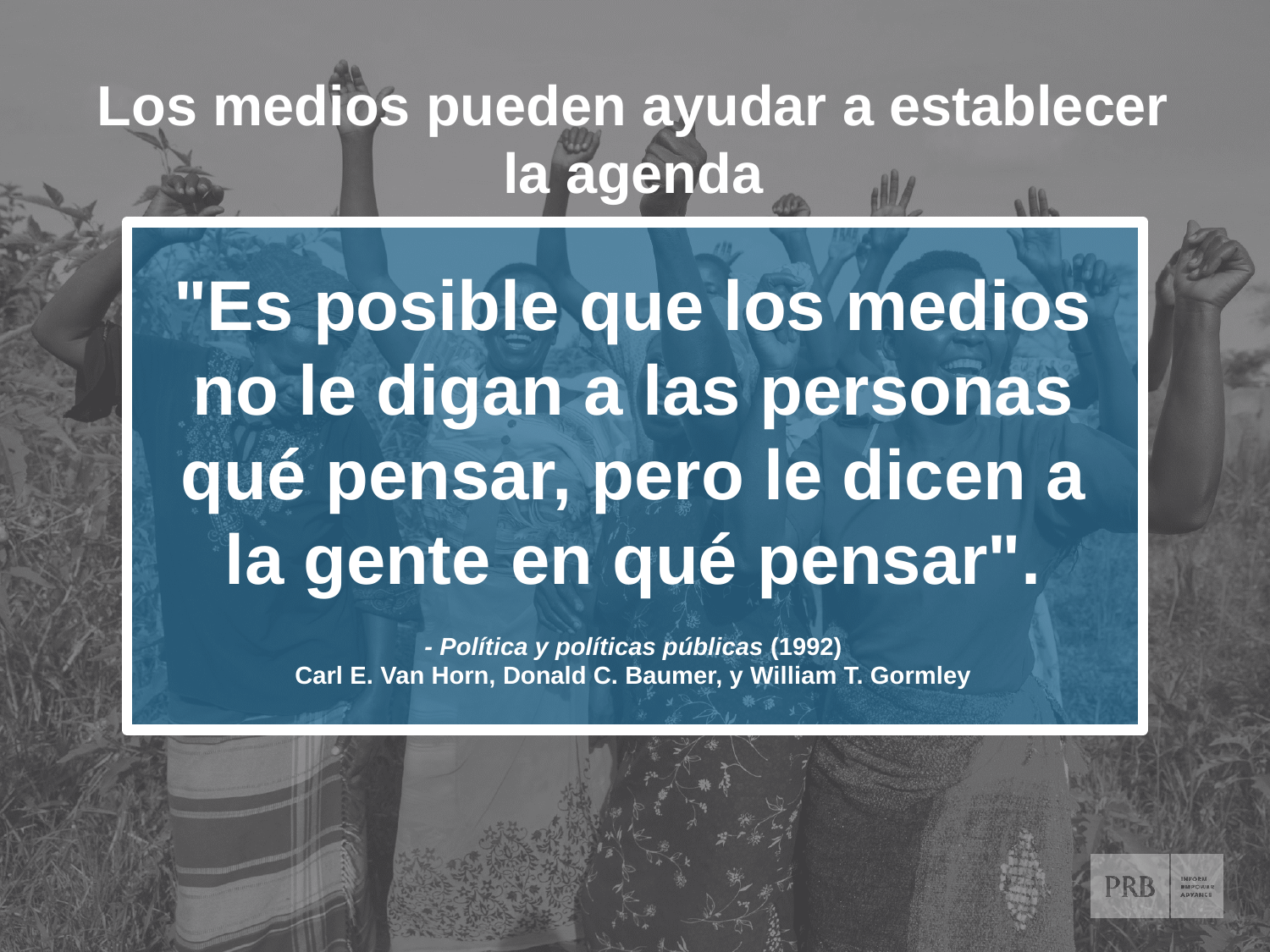

Los medios pueden ayudar a establecer la agenda
"Es posible que los medios no le digan a las personas qué pensar, pero le dicen a la gente en qué pensar".
- Política y políticas públicas (1992)
Carl E. Van Horn, Donald C. Baumer, y William T. Gormley